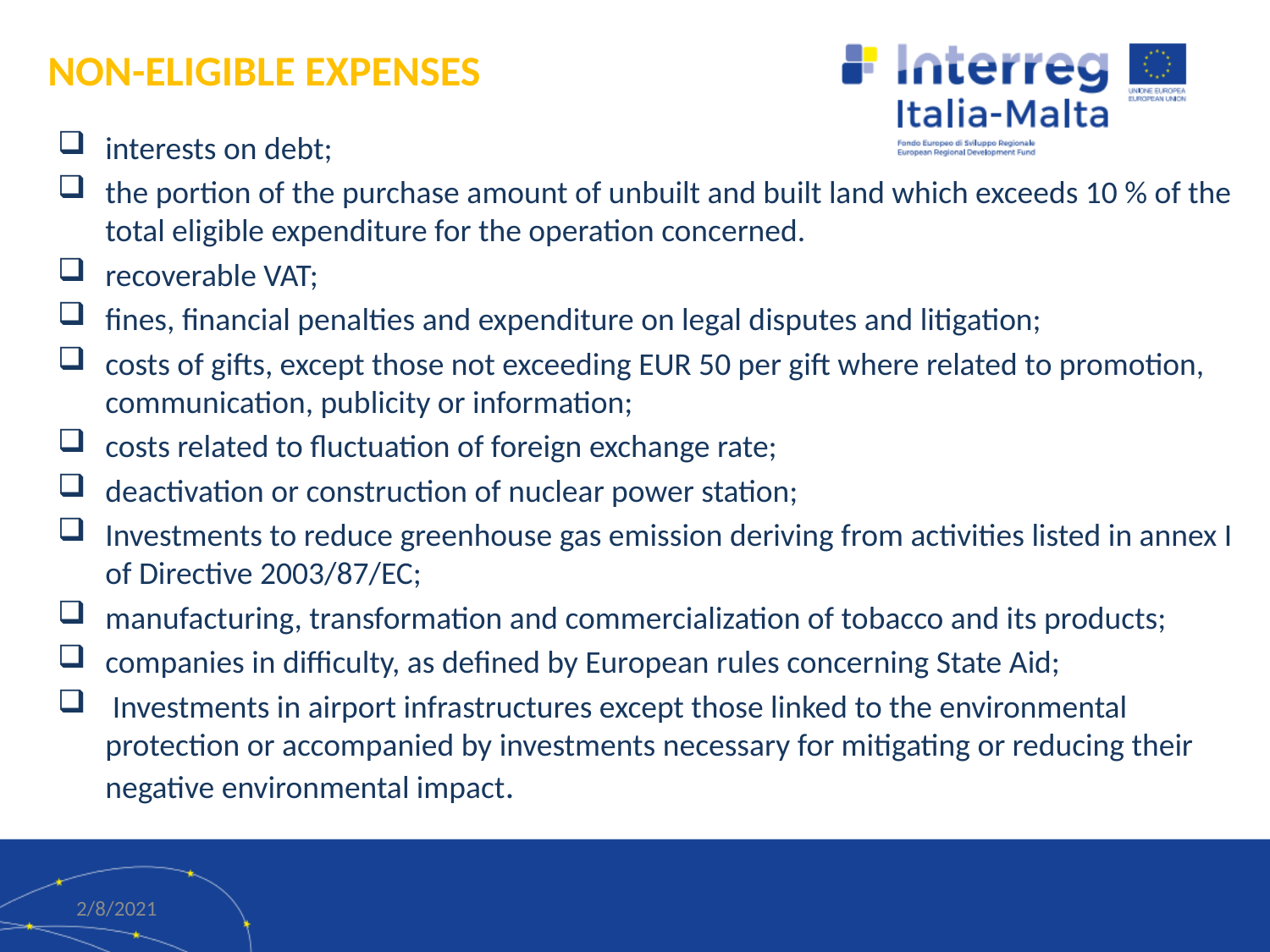

# NON-ELIGIBLE EXPENSES
interests on debt;
the portion of the purchase amount of unbuilt and built land which exceeds 10 % of the total eligible expenditure for the operation concerned.
recoverable VAT;
fines, financial penalties and expenditure on legal disputes and litigation;
costs of gifts, except those not exceeding EUR 50 per gift where related to promotion, communication, publicity or information;
costs related to fluctuation of foreign exchange rate;
deactivation or construction of nuclear power station;
Investments to reduce greenhouse gas emission deriving from activities listed in annex I of Directive 2003/87/EC;
manufacturing, transformation and commercialization of tobacco and its products;
companies in difficulty, as defined by European rules concerning State Aid;
 Investments in airport infrastructures except those linked to the environmental protection or accompanied by investments necessary for mitigating or reducing their negative environmental impact.
2/8/2021

23